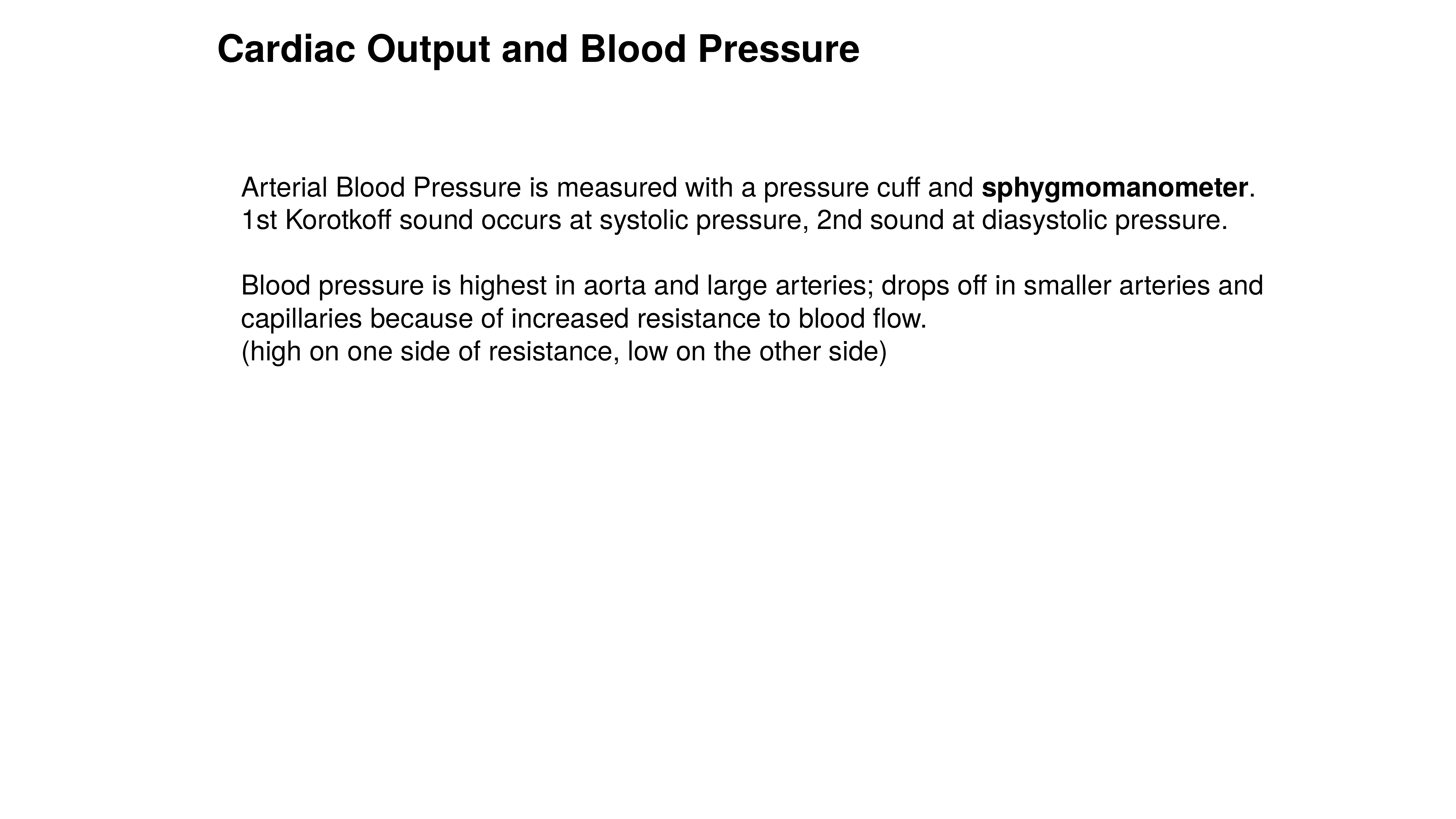

Cardiac Output and Blood Pressure

Arterial Blood Pressure is measured with a pressure cuff and sphygmomanometer.
1st Korotkoff sound occurs at systolic pressure, 2nd sound at diasystolic pressure.

Blood pressure is highest in aorta and large arteries; drops off in smaller arteries and capillaries because of increased resistance to blood flow.
(high on one side of resistance, low on the other side)